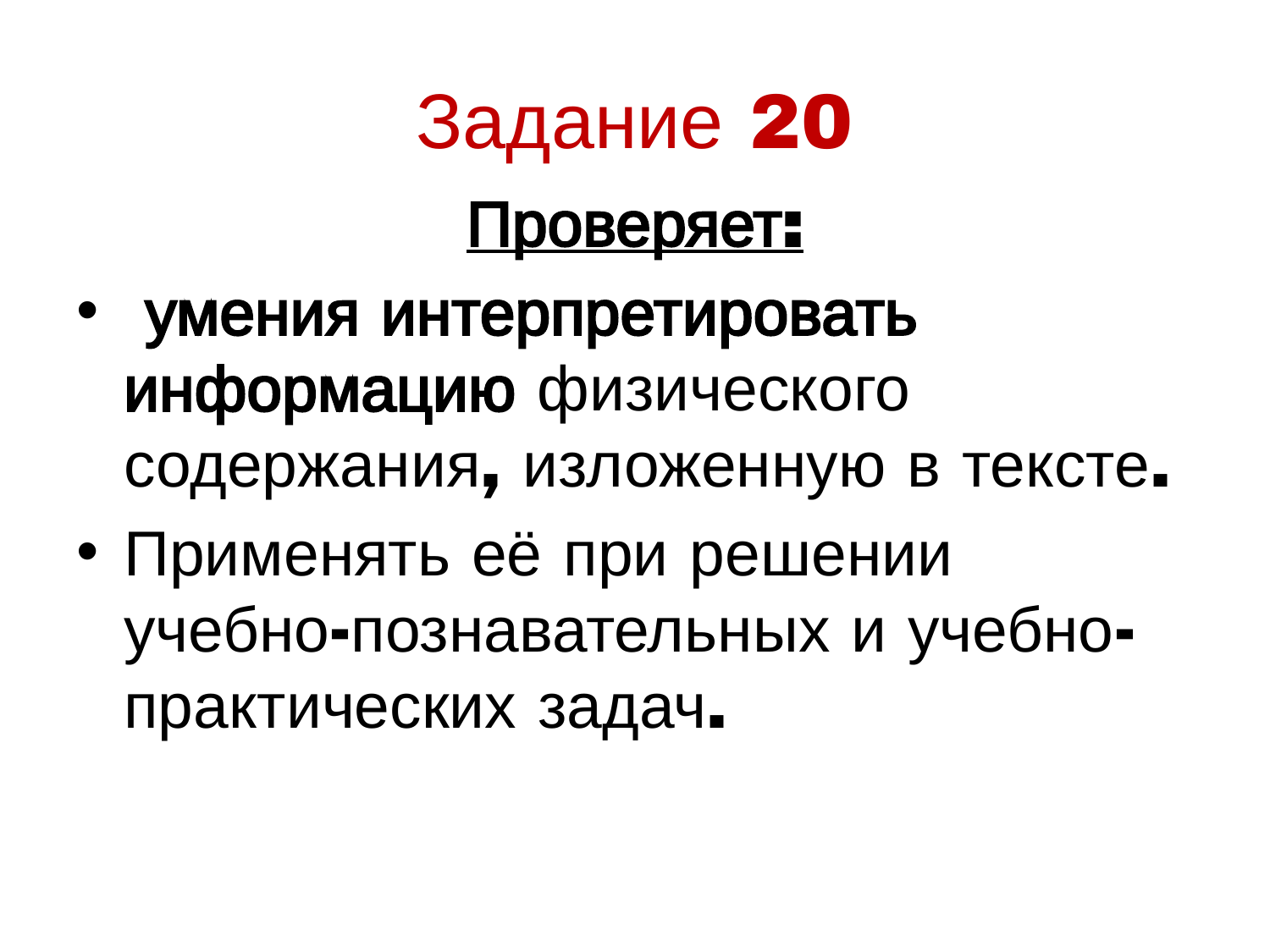

# Задание 20
Проверяет:
 умения интерпретировать информацию физического содержания, изложенную в тексте.
Применять её при решении учебно-познавательных и учебно-практических задач.